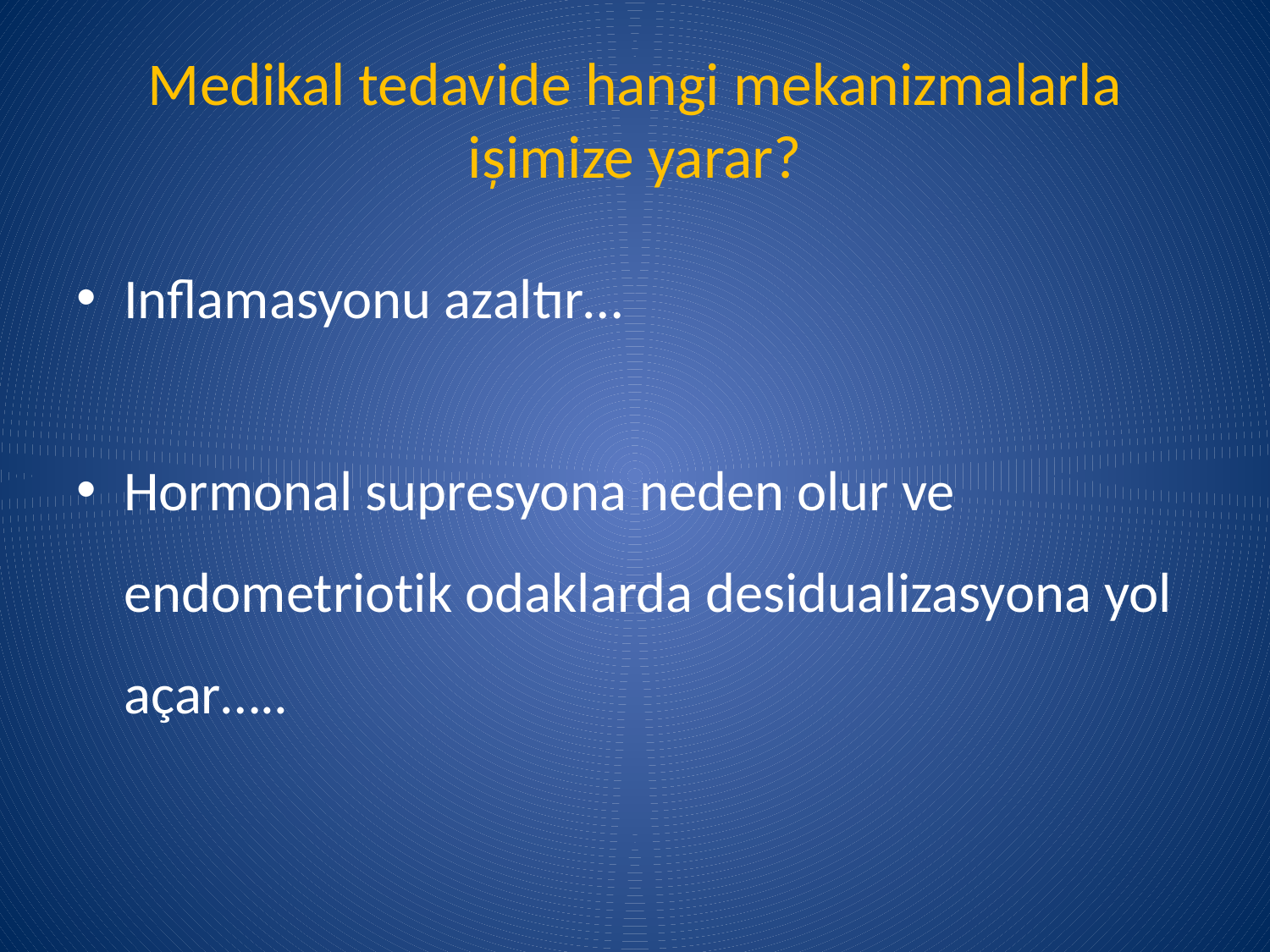

# Medikal tedavide hangi mekanizmalarla ișimize yarar?
Inflamasyonu azaltır…

Hormonal supresyona neden olur ve endometriotik odaklarda desidualizasyona yol açar…..